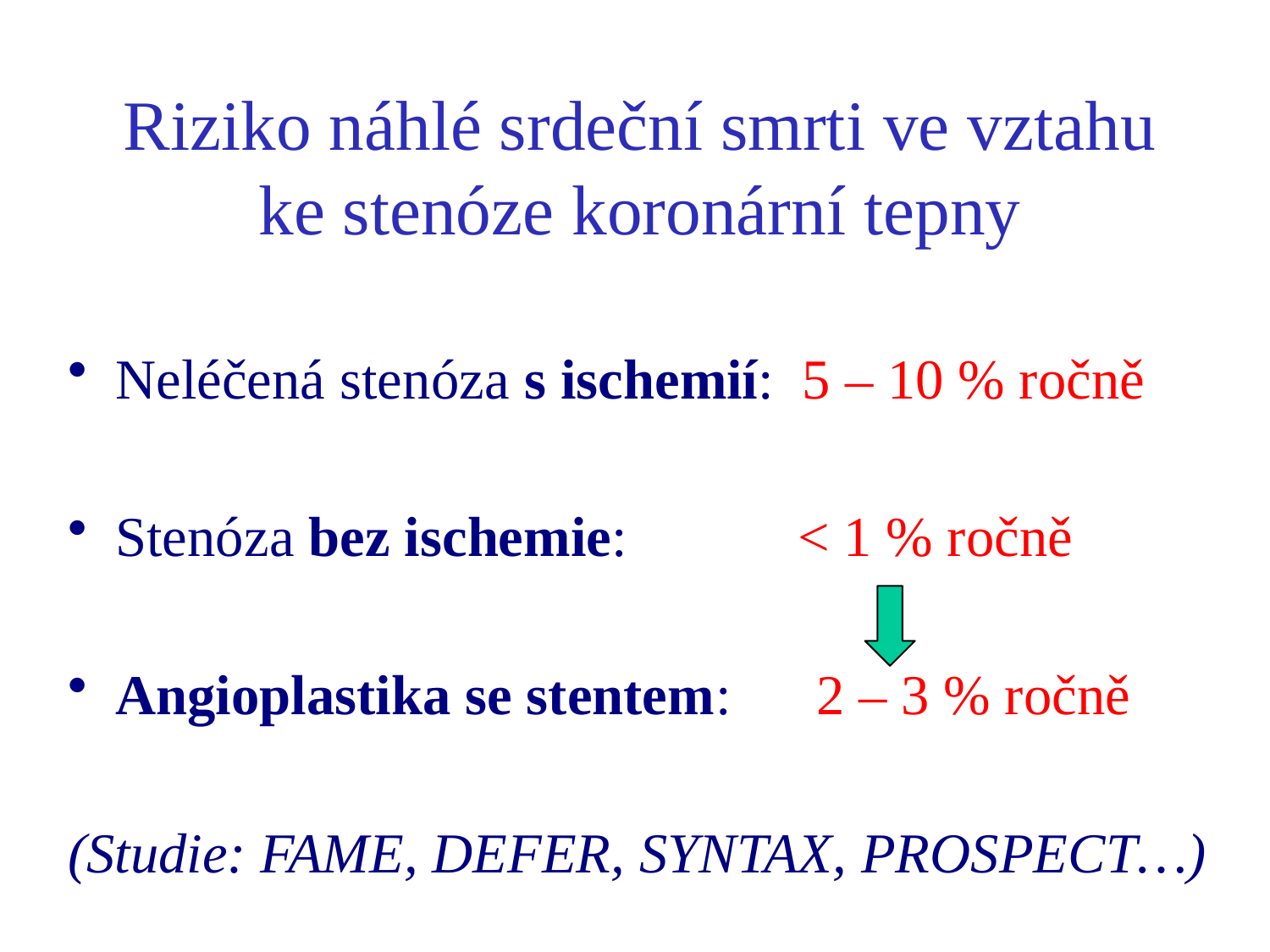

# Riziko náhlé srdeční smrti ve vztahu ke stenóze koronární tepny
Neléčená stenóza s ischemií:  5 – 10 % ročně

Stenóza bez ischemie:            < 1 % ročně

Angioplastika se stentem:      2 – 3 % ročně

(Studie: FAME, DEFER, SYNTAX, PROSPECT…)